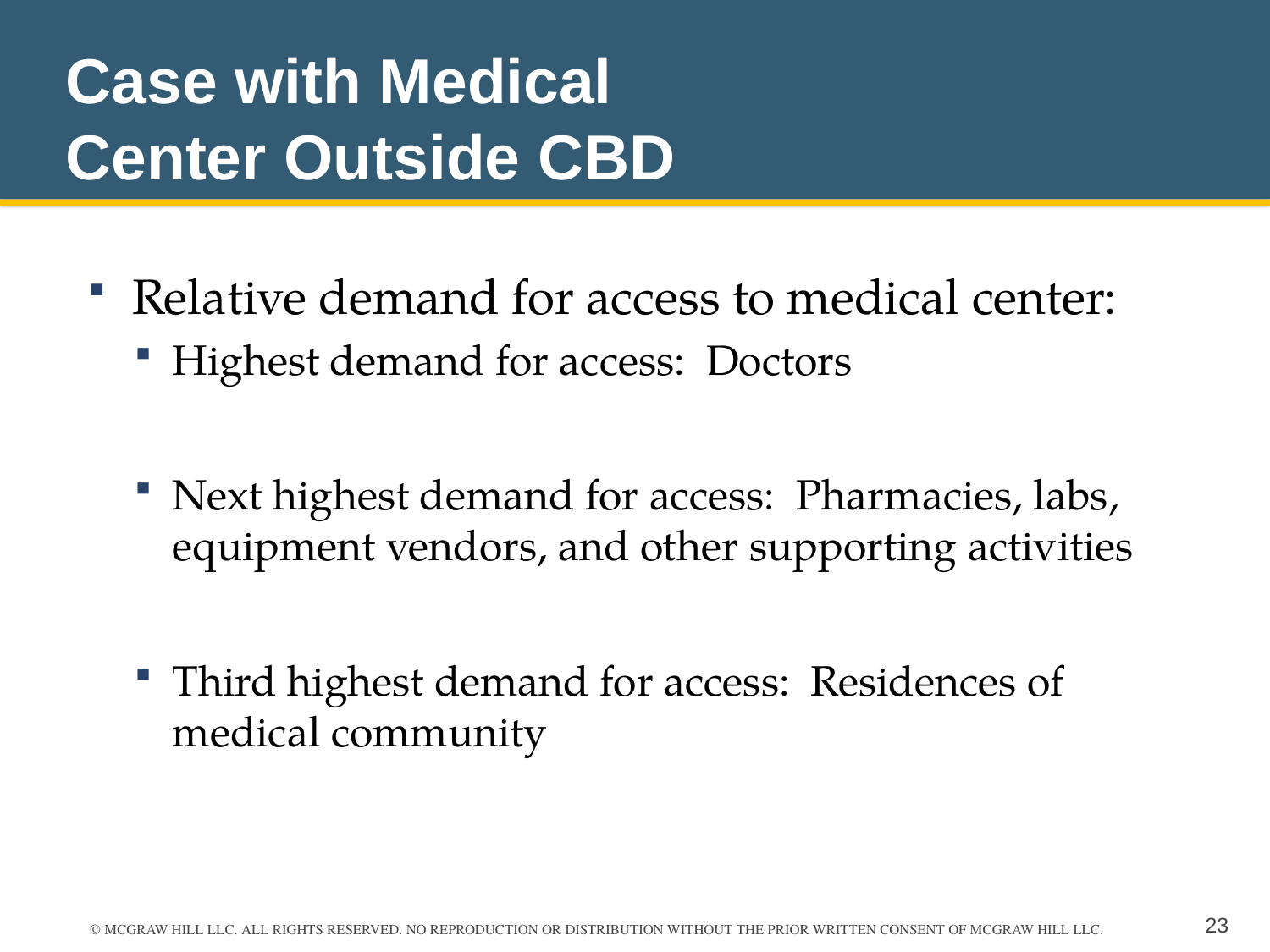

# Case with Medical Center Outside CBD
Relative demand for access to medical center:
Highest demand for access:  Doctors

Next highest demand for access:  Pharmacies, labs, equipment vendors, and other supporting activities

Third highest demand for access:  Residences of medical community
© MCGRAW HILL LLC. ALL RIGHTS RESERVED. NO REPRODUCTION OR DISTRIBUTION WITHOUT THE PRIOR WRITTEN CONSENT OF MCGRAW HILL LLC.
23